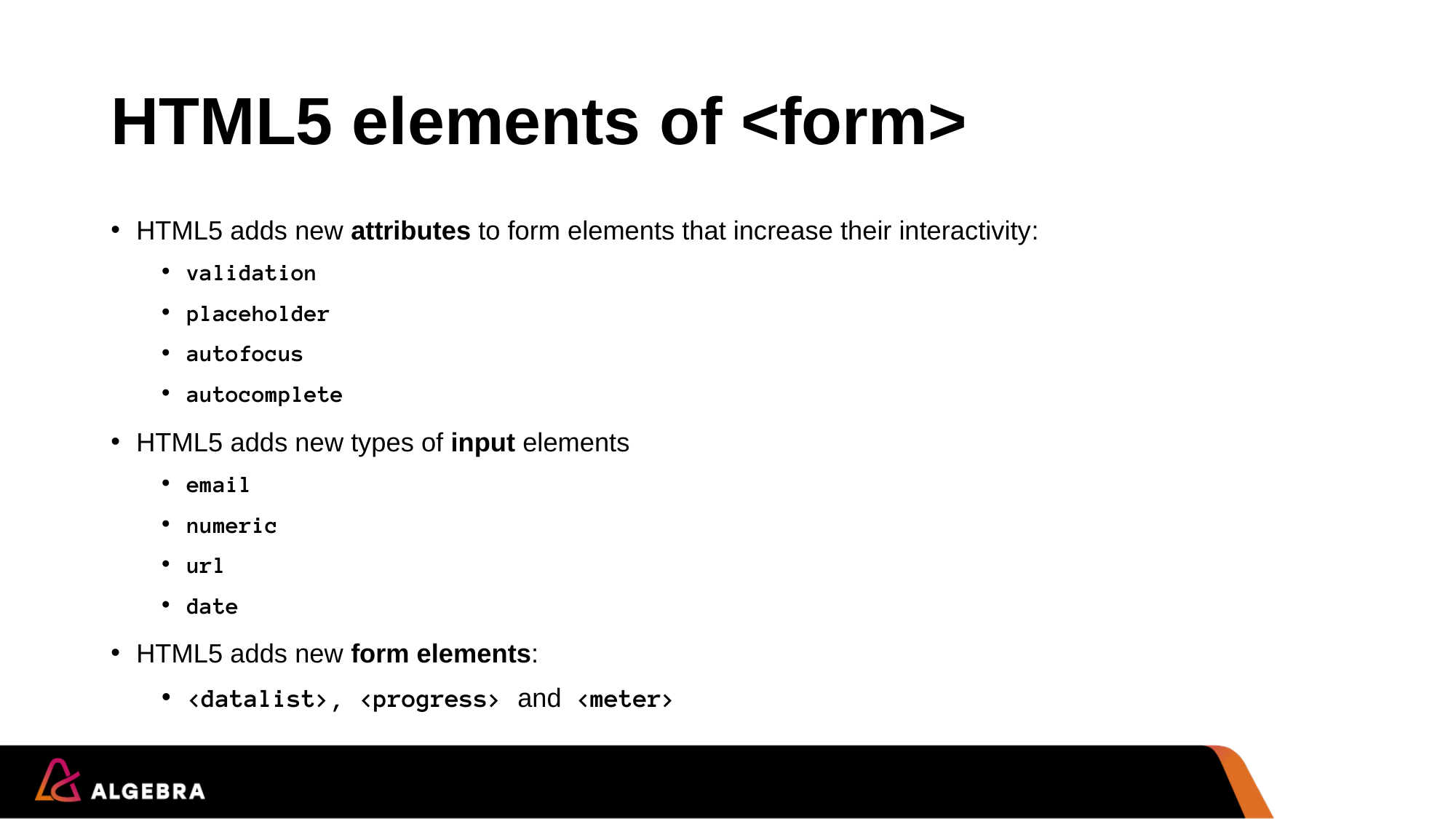

# HTML5 elements of <form>
HTML5 adds new attributes to form elements that increase their interactivity:
validation
placeholder
autofocus
autocomplete
HTML5 adds new types of input elements
email
numeric
url
date
HTML5 adds new form elements:
<datalist>, <progress> and <meter>